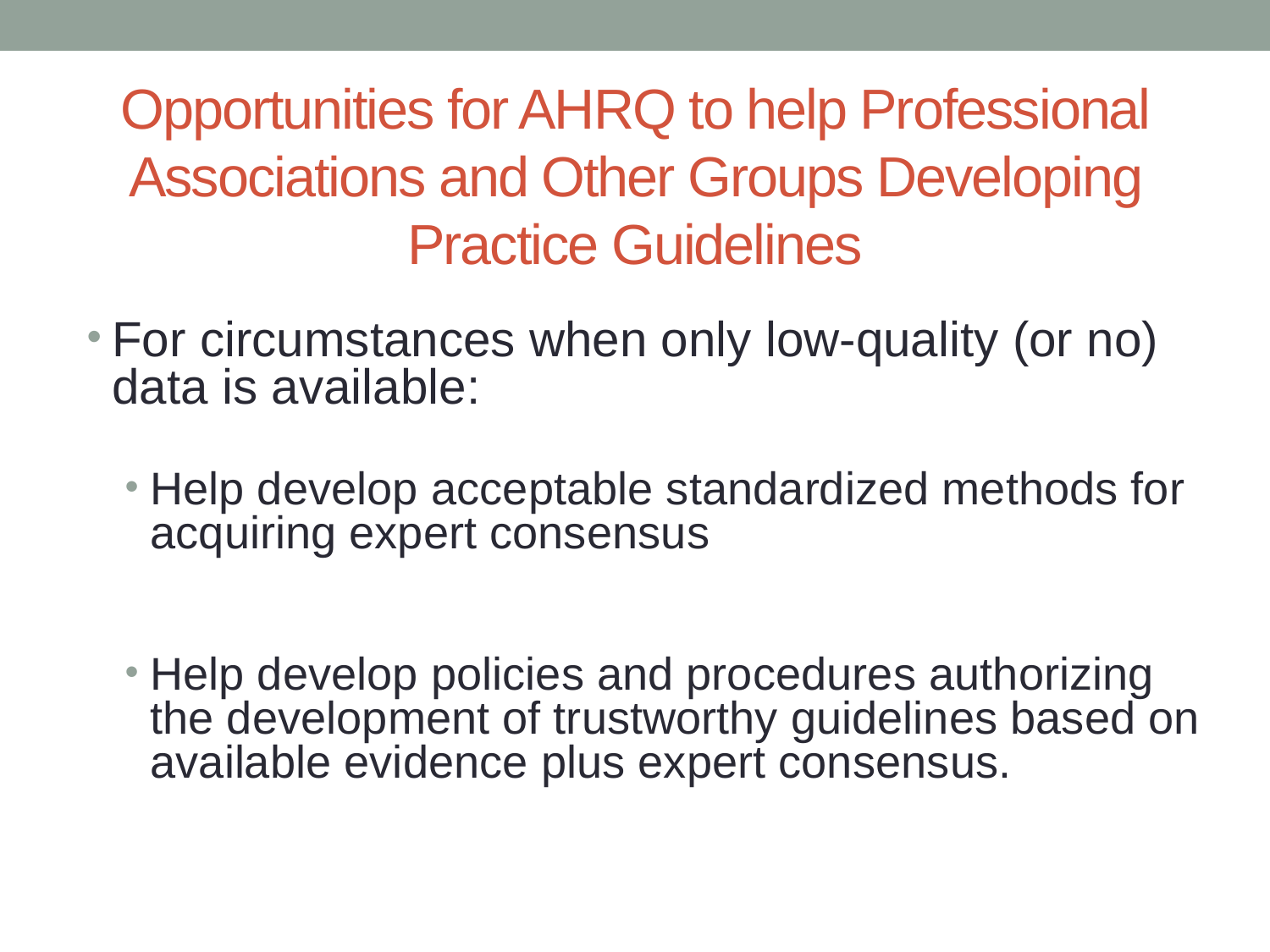

# Opportunities for AHRQ to help Professional Associations and Other Groups Developing Practice Guidelines

For circumstances when only low-quality (or no) data is available:
Help develop acceptable standardized methods for acquiring expert consensus
Help develop policies and procedures authorizing the development of trustworthy guidelines based on available evidence plus expert consensus.